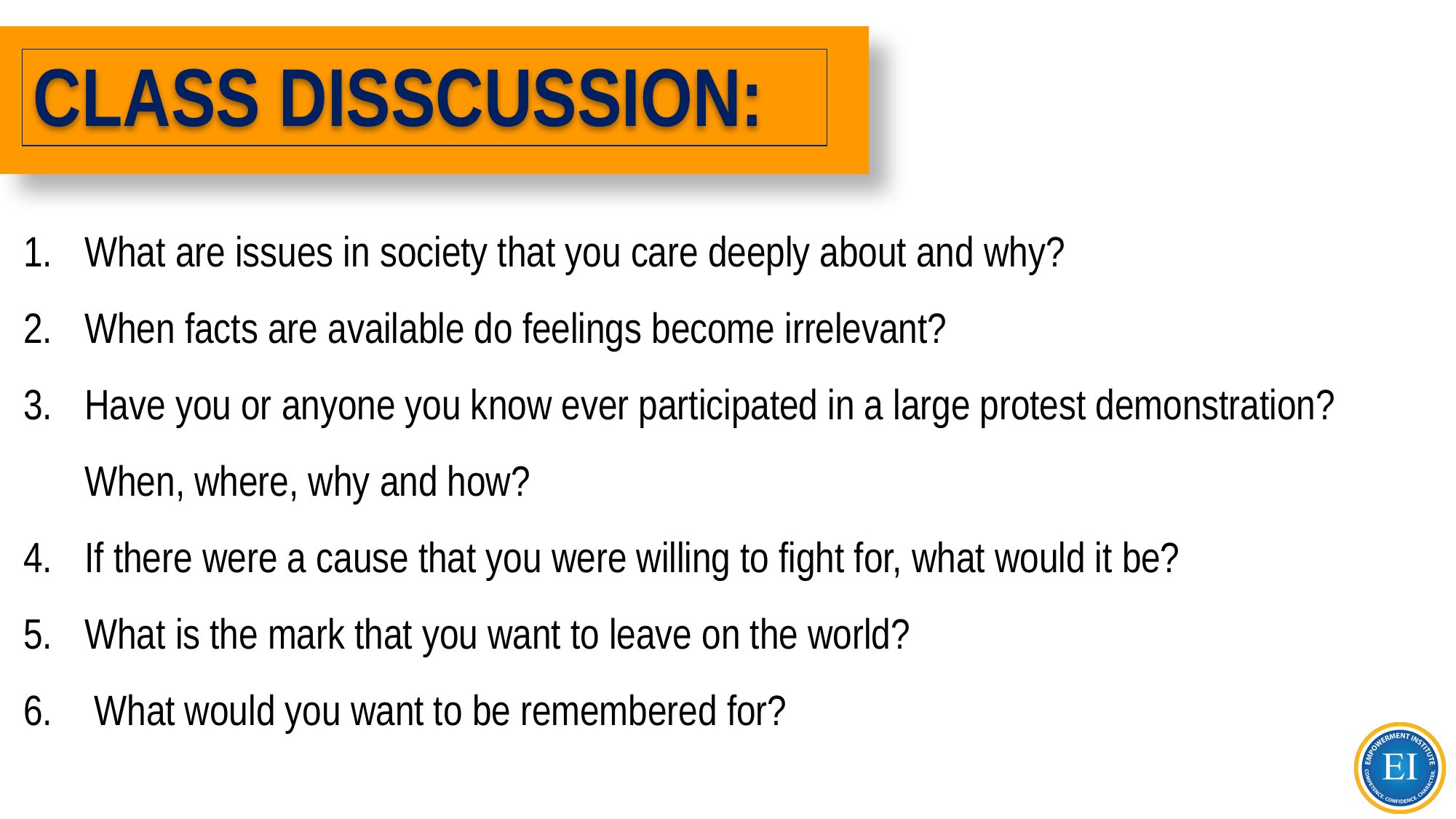

# CLASS DISSCUSSION:

What are issues in society that you care deeply about and why?
When facts are available do feelings become irrelevant?
Have you or anyone you know ever participated in a large protest demonstration? When, where, why and how?
If there were a cause that you were willing to fight for, what would it be?
What is the mark that you want to leave on the world?
 What would you want to be remembered for?